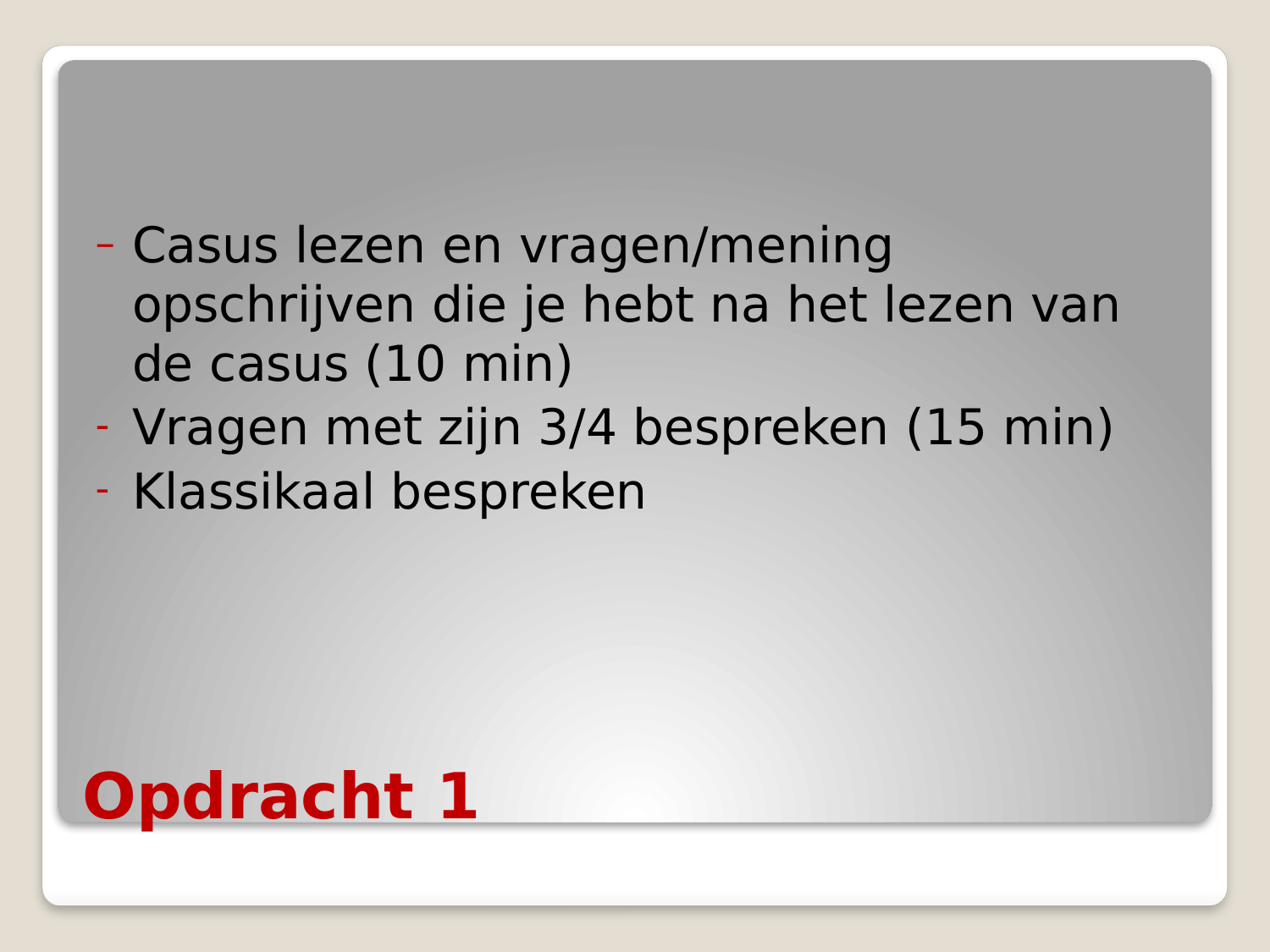

Casus lezen en vragen/mening opschrijven die je hebt na het lezen van de casus (10 min)
Vragen met zijn 3/4 bespreken (15 min)
Klassikaal bespreken

# Opdracht 1